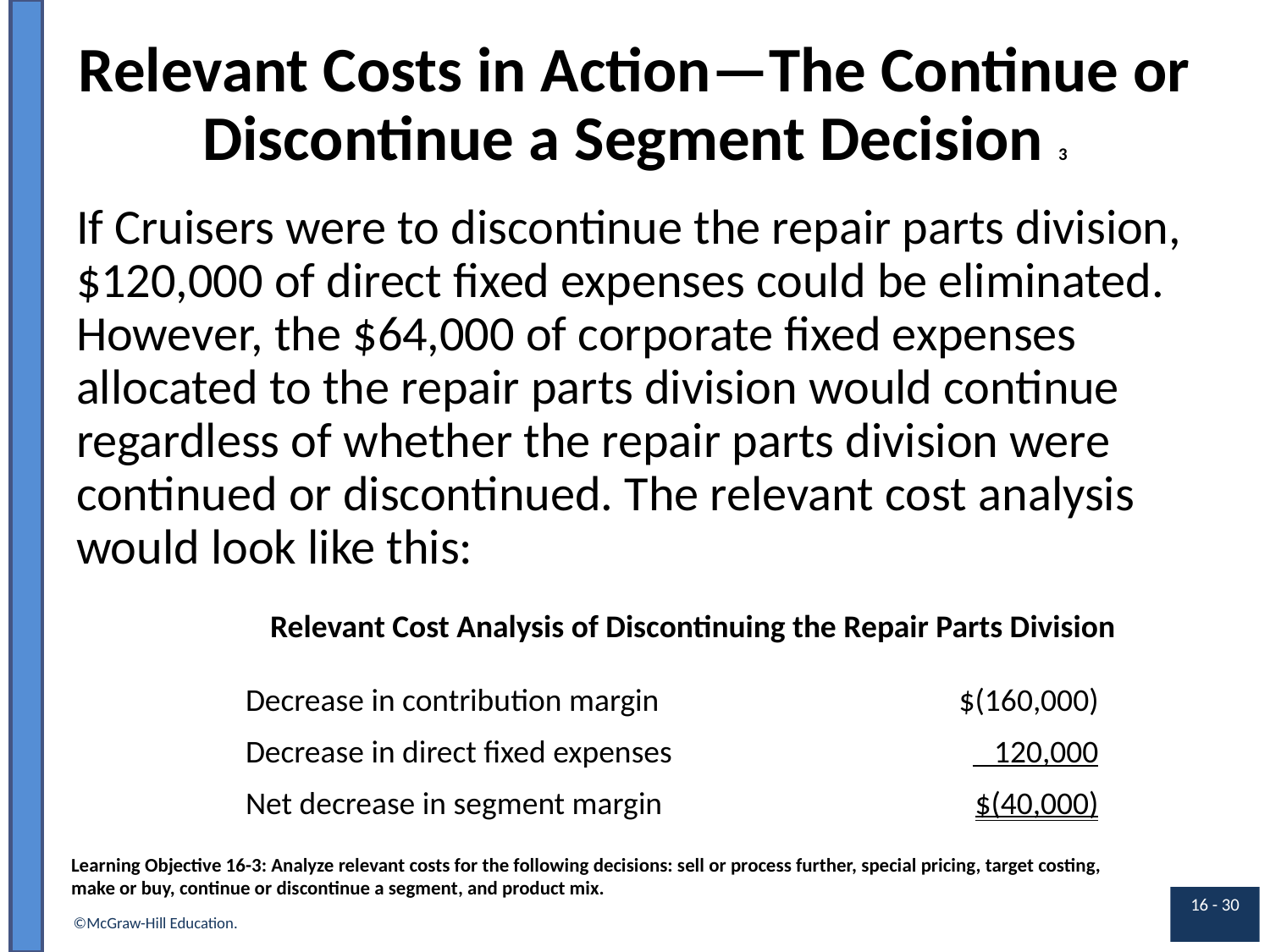

# Relevant Costs in Action—The Continue or Discontinue a Segment Decision 3
If Cruisers were to discontinue the repair parts division, $120,000 of direct fixed expenses could be eliminated. However, the $64,000 of corporate fixed expenses allocated to the repair parts division would continue regardless of whether the repair parts division were continued or discontinued. The relevant cost analysis would look like this:
Relevant Cost Analysis of Discontinuing the Repair Parts Division
| Decrease in contribution margin | $(160,000) |
| --- | --- |
| Decrease in direct fixed expenses | 120,000 |
| Net decrease in segment margin | $(40,000) |
Learning Objective 16-3: Analyze relevant costs for the following decisions: sell or process further, special pricing, target costing, make or buy, continue or discontinue a segment, and product mix.